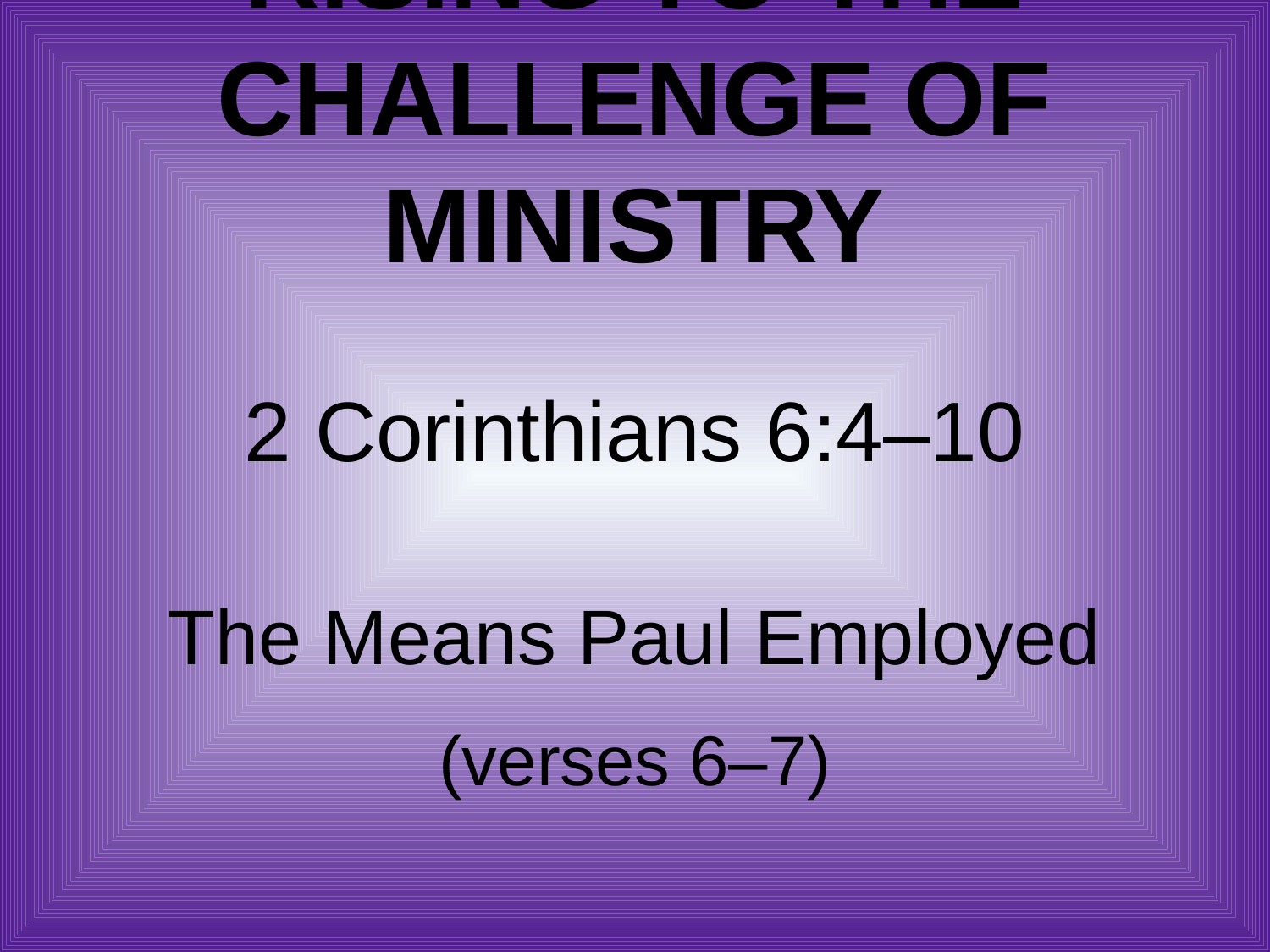

# Rising to the Challenge of Ministry
2 Corinthians 6:4–10

The Means Paul Employed
(verses 6–7)